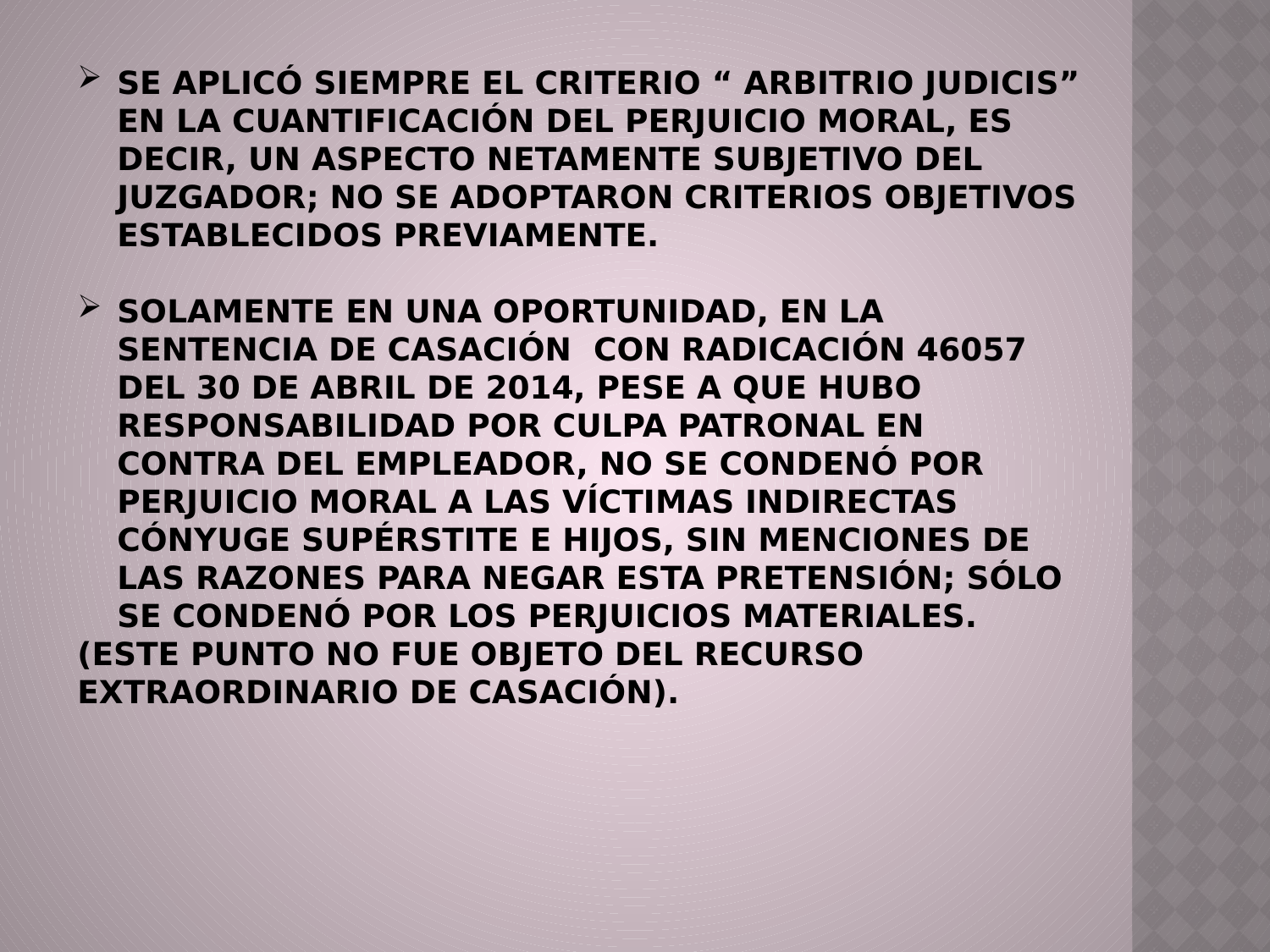

SE APLICÓ SIEMPRE EL CRITERIO “ ARBITRIO JUDICIS” EN LA CUANTIFICACIÓN DEL PERJUICIO MORAL, ES DECIR, UN ASPECTO NETAMENTE SUBJETIVO DEL JUZGADOR; NO SE ADOPTARON CRITERIOS OBJETIVOS ESTABLECIDOS PREVIAMENTE.

SOLAMENTE EN UNA OPORTUNIDAD, EN LA SENTENCIA DE CASACIÓN  CON RADICACIÓN 46057 DEL 30 DE ABRIL DE 2014, PESE A QUE HUBO RESPONSABILIDAD POR CULPA PATRONAL EN CONTRA DEL EMPLEADOR, NO SE CONDENÓ POR PERJUICIO MORAL A LAS VÍCTIMAS INDIRECTAS CÓNYUGE SUPÉRSTITE E HIJOS, SIN MENCIONES DE LAS RAZONES PARA NEGAR ESTA PRETENSIÓN; SÓLO SE CONDENÓ POR LOS PERJUICIOS MATERIALES.
(ESTE PUNTO NO FUE OBJETO DEL RECURSO EXTRAORDINARIO DE CASACIÓN).